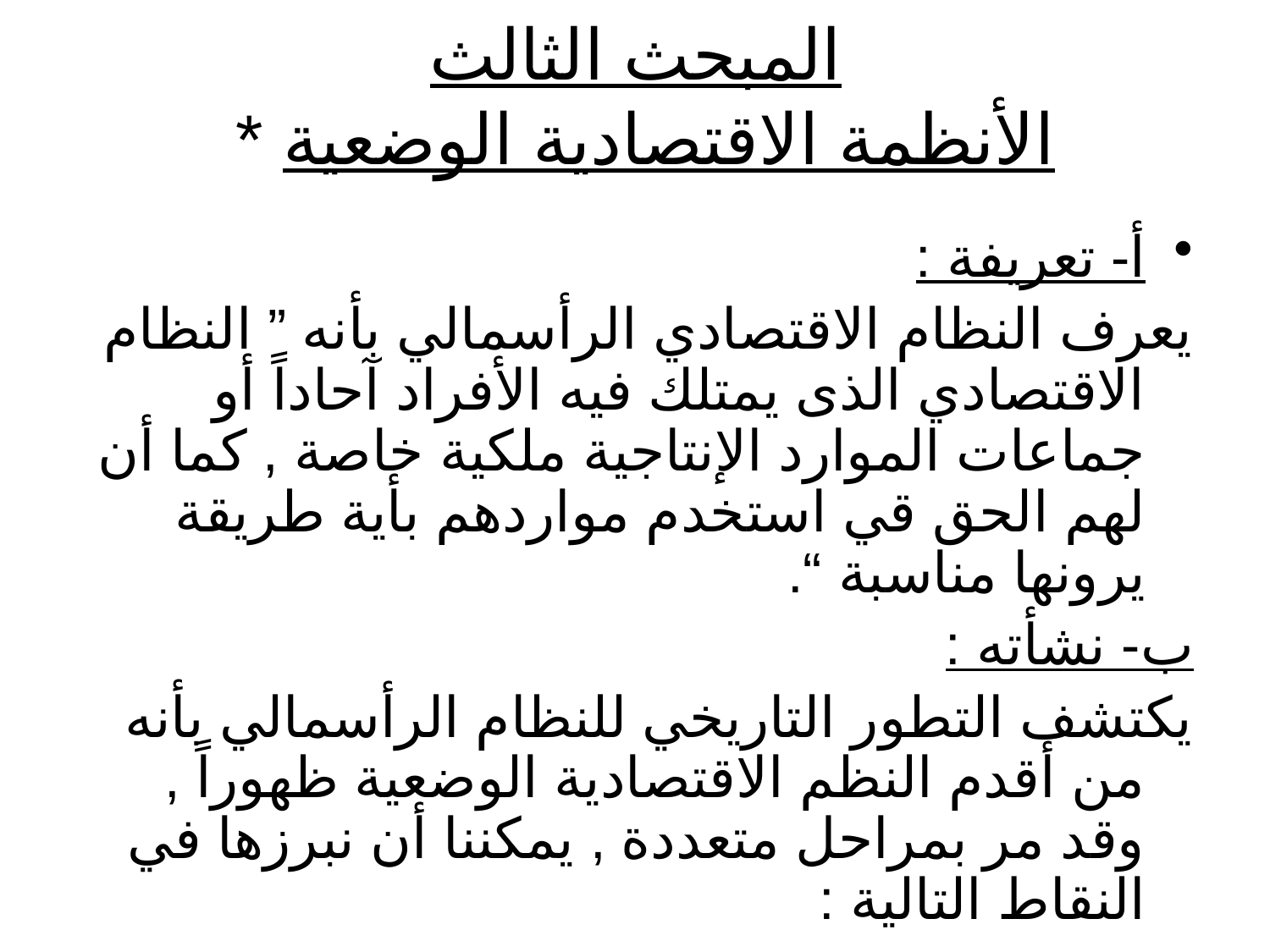

# المبحث الثالث الأنظمة الاقتصادية الوضعية *
أ- تعريفة :
يعرف النظام الاقتصادي الرأسمالي بأنه ” النظام الاقتصادي الذى يمتلك فيه الأفراد آحاداً أو جماعات الموارد الإنتاجية ملكية خاصة , كما أن لهم الحق قي استخدم مواردهم بأية طريقة يرونها مناسبة “.
ب- نشأته :
يكتشف التطور التاريخي للنظام الرأسمالي بأنه من أقدم النظم الاقتصادية الوضعية ظهوراً , وقد مر بمراحل متعددة , يمكننا أن نبرزها في النقاط التالية :